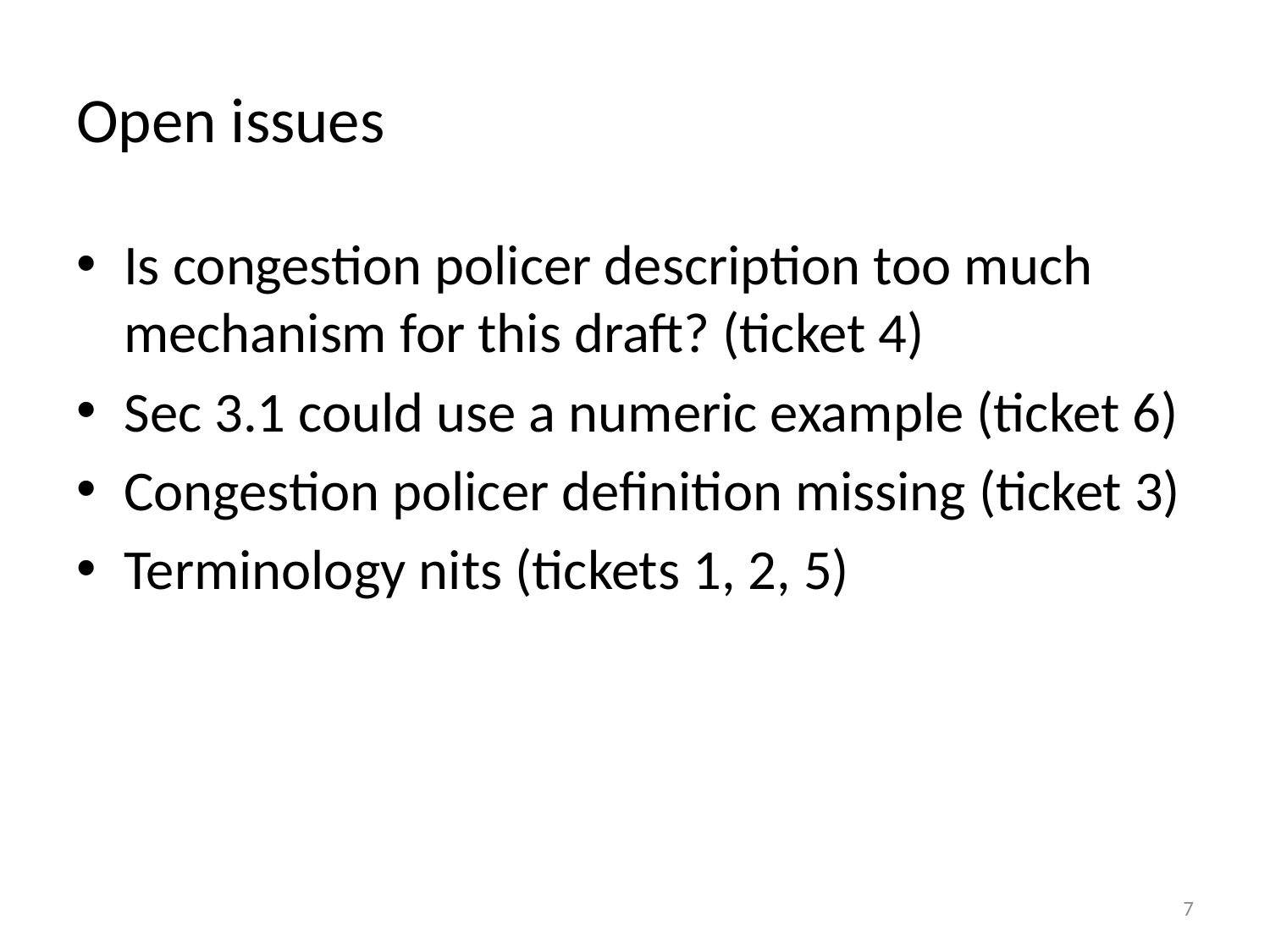

# Open issues
Is congestion policer description too much mechanism for this draft? (ticket 4)
Sec 3.1 could use a numeric example (ticket 6)
Congestion policer definition missing (ticket 3)
Terminology nits (tickets 1, 2, 5)
7